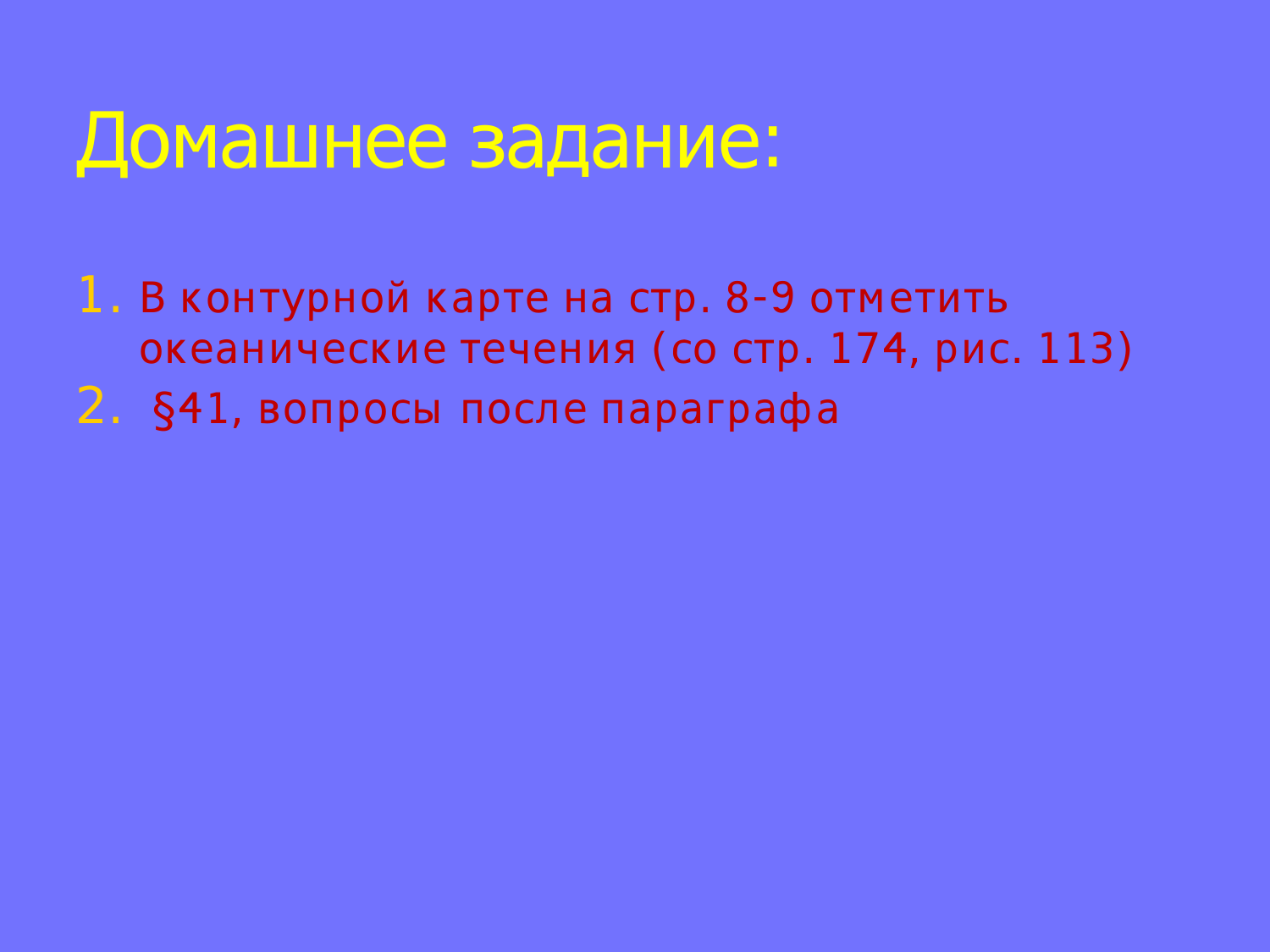

# Домашнее задание:
В контурной карте на стр. 8-9 отметить океанические течения (со стр. 174, рис. 113)
 §41, вопросы после параграфа